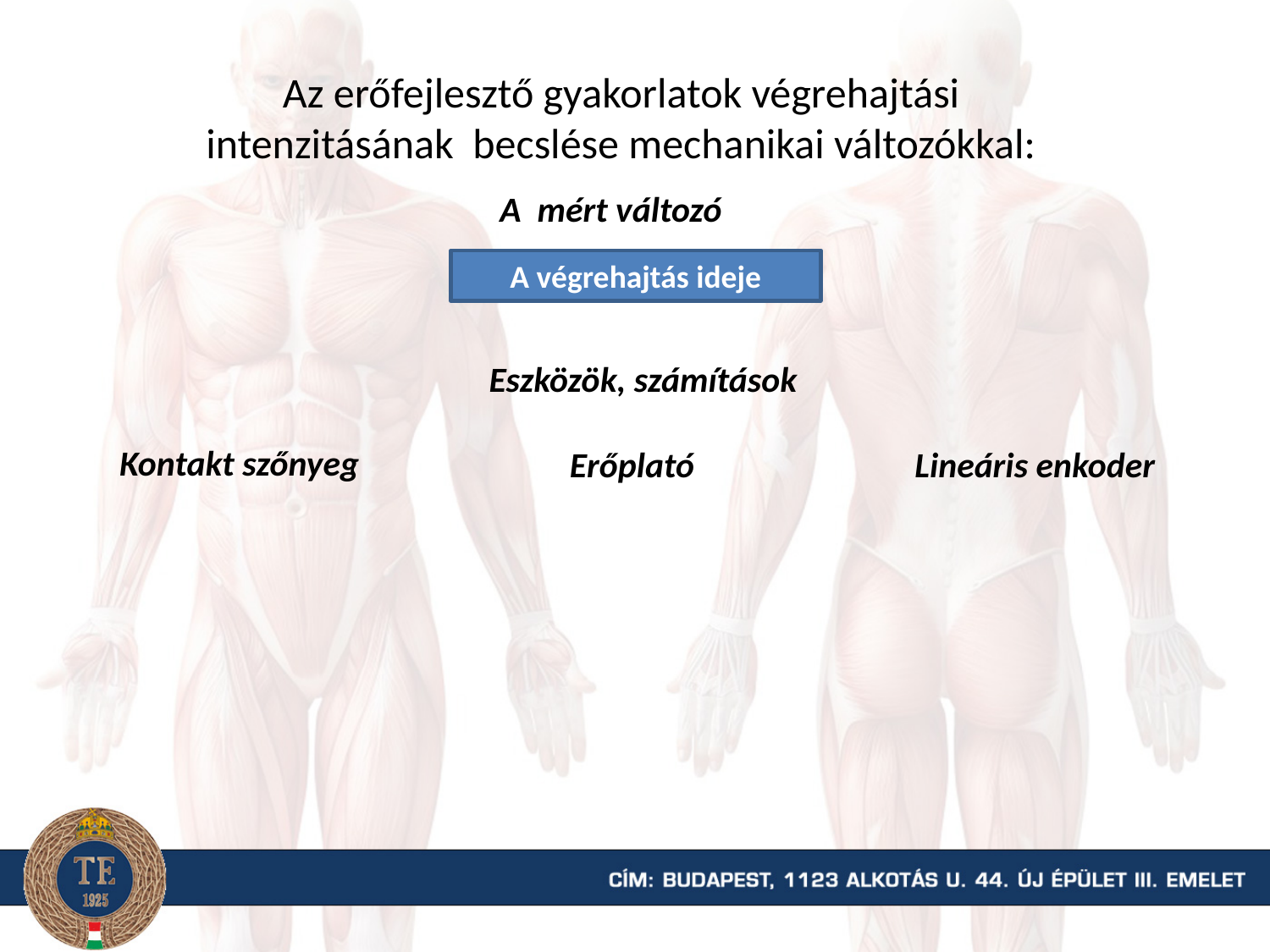

Az erőfejlesztő gyakorlatok végrehajtási intenzitásának  becslése mechanikai változókkal:
A  mért változó
A végrehajtás ideje
Eszközök, számítások
Kontakt szőnyeg
Erőplató
Lineáris enkoder